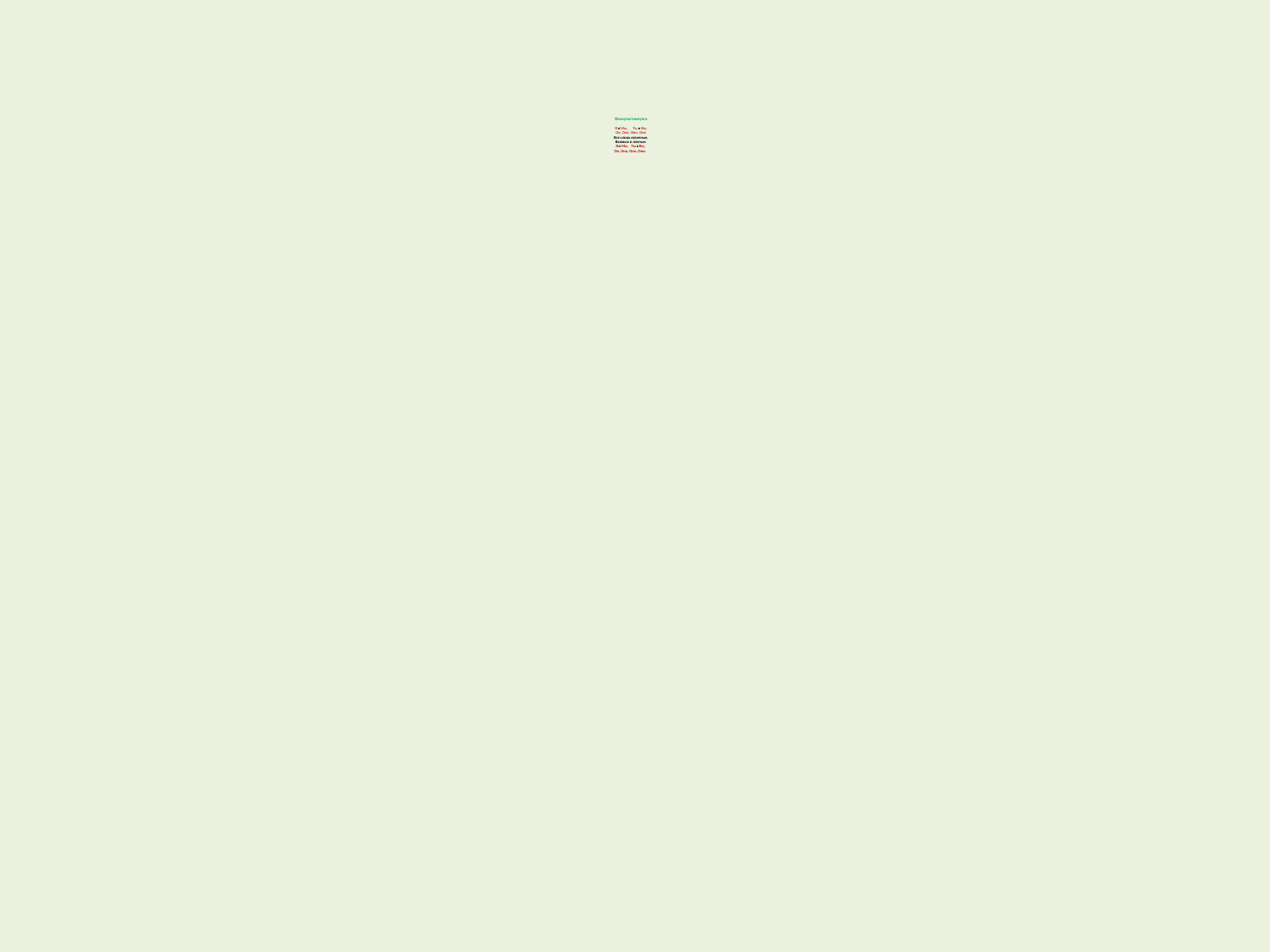

#

Физкультминутка
Я и Мы,      Ты и Вы,
Он, Она, Оно, Они
Все слова отличные,
Важные и личные.
Я и Мы,   Ты и Вы,
Он, Она, Оно, Они.